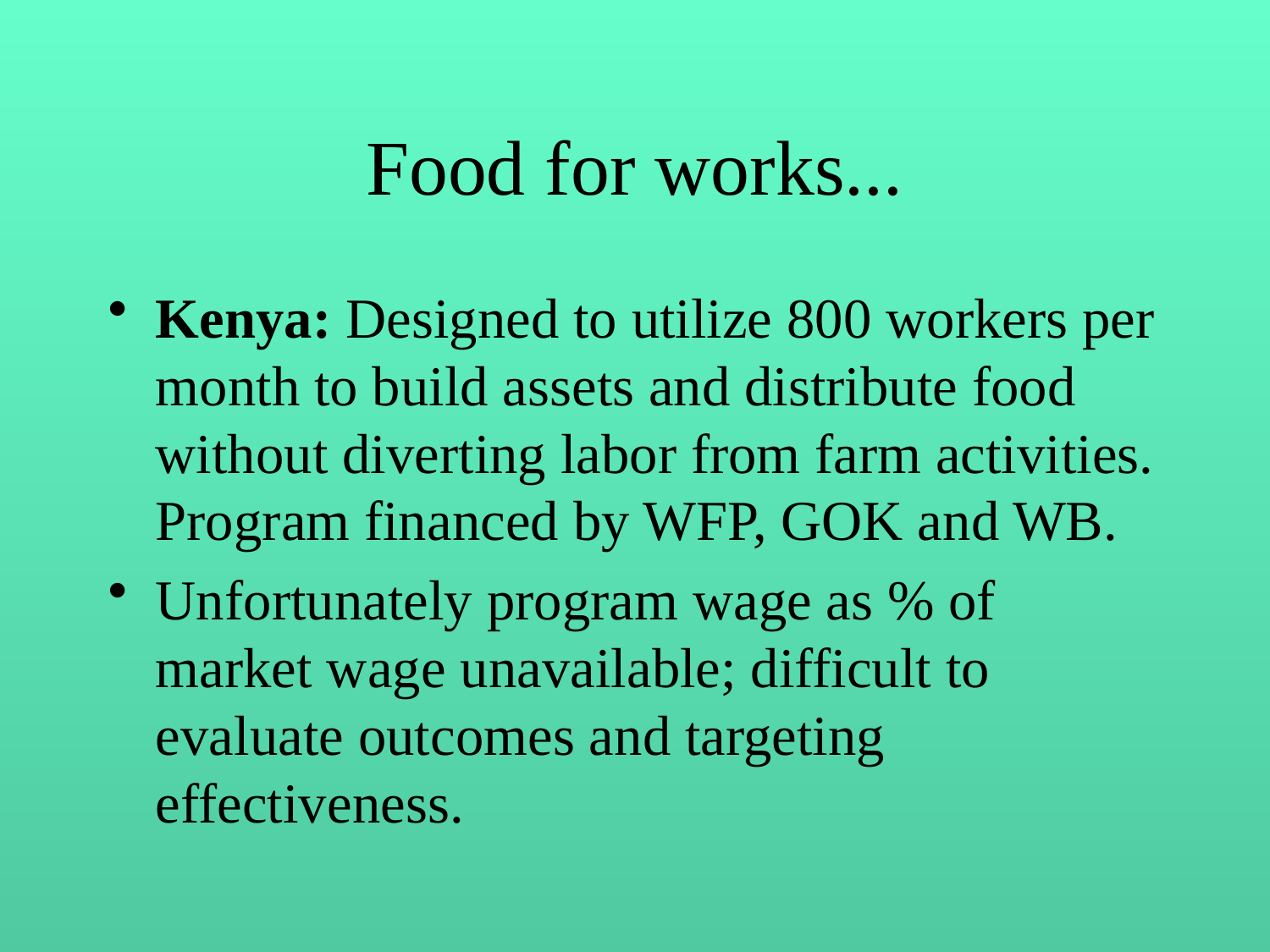

# Food for works...
Kenya: Designed to utilize 800 workers per month to build assets and distribute food without diverting labor from farm activities. Program financed by WFP, GOK and WB.
Unfortunately program wage as % of market wage unavailable; difficult to evaluate outcomes and targeting effectiveness.